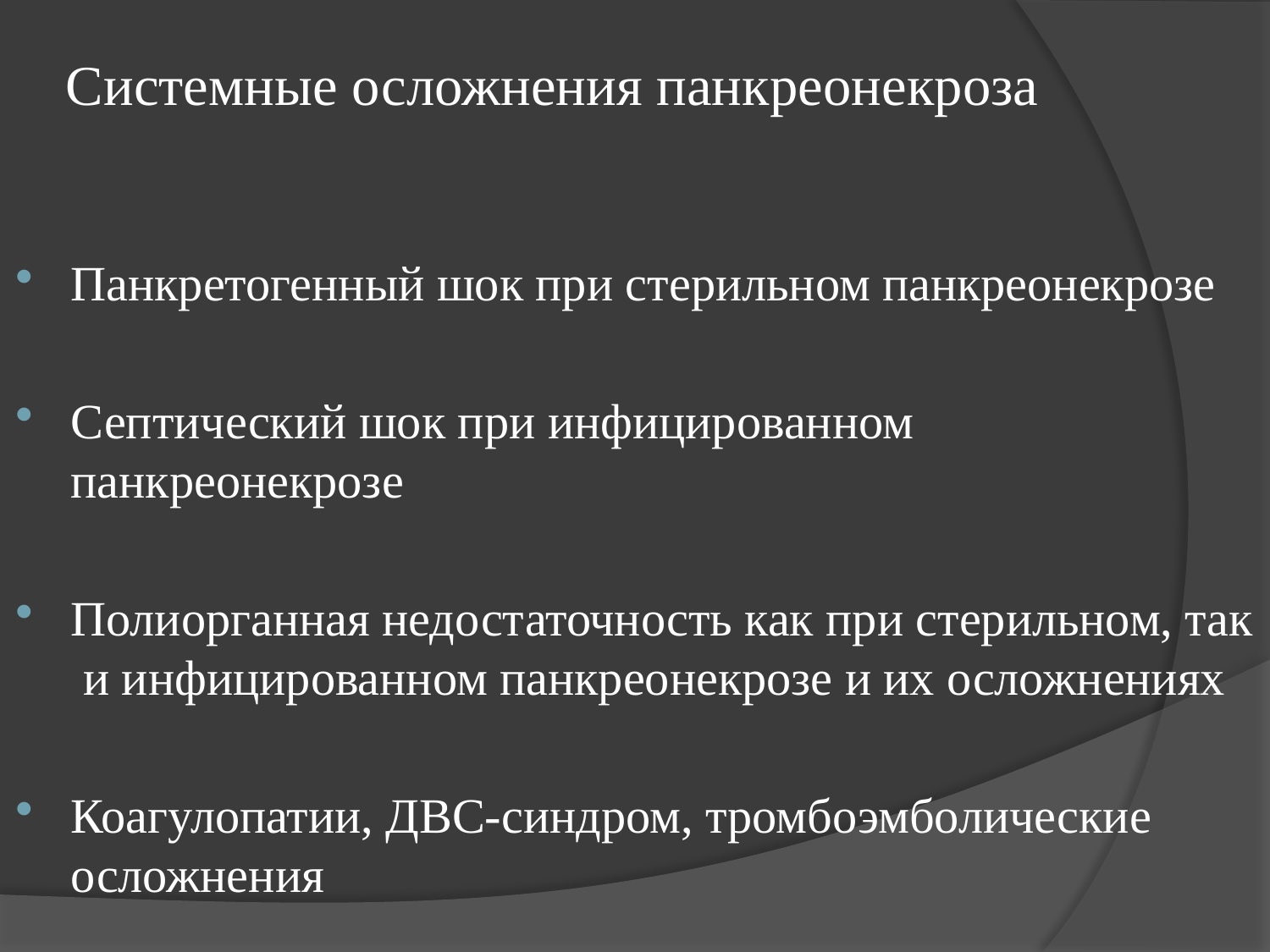

# Системные осложнения панкреонекроза

Панкретогенный шок при стерильном панкреонекрозе

Септический шок при инфицированном панкреонекрозе

Полиорганная недостаточность как при стерильном, так  и инфицированном панкреонекрозе и их осложнениях

Коагулопатии, ДВС-синдром, тромбоэмболические осложнения